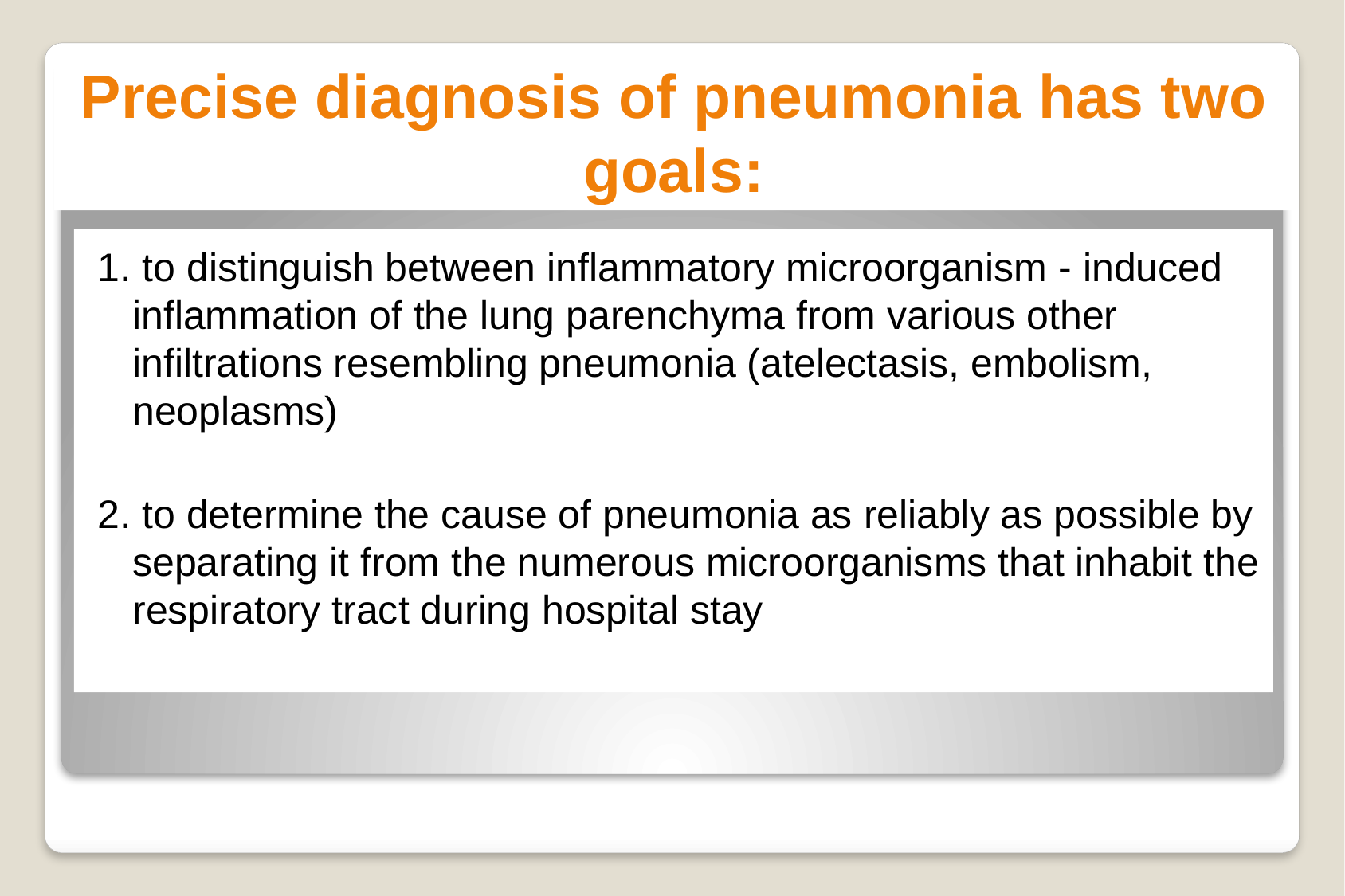

# Precise diagnosis of pneumonia has two goals:
1. to distinguish between inflammatory microorganism - induced inflammation of the lung parenchyma from various other infiltrations resembling pneumonia (atelectasis, embolism, neoplasms)

2. to determine the cause of pneumonia as reliably as possible by separating it from the numerous microorganisms that inhabit the respiratory tract during hospital stay